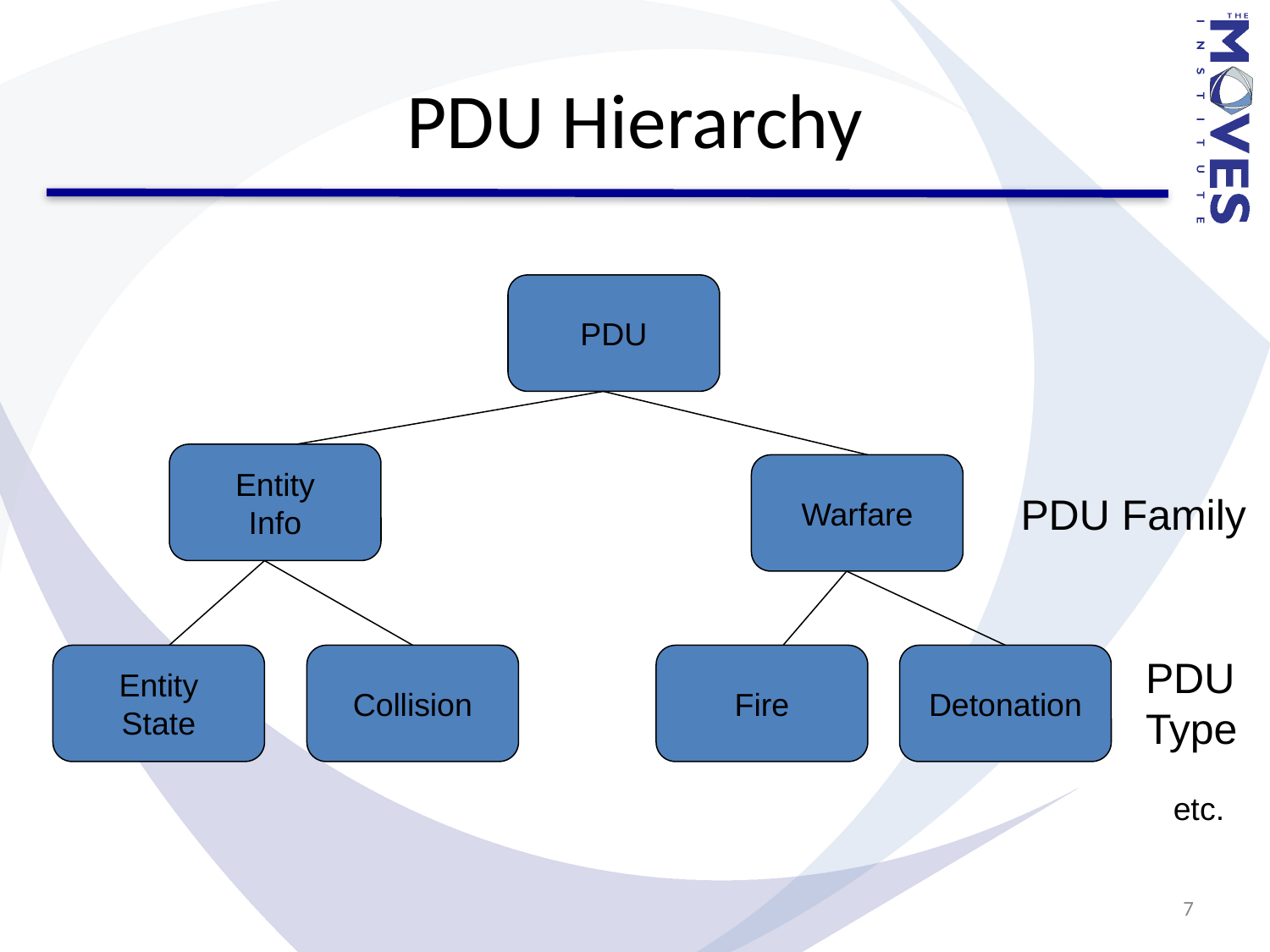

# PDU Hierarchy
PDU

Entity
Info
Warfare
PDU Family

Entity
State
Collision
Fire
Detonation
PDU
Type
etc.
7